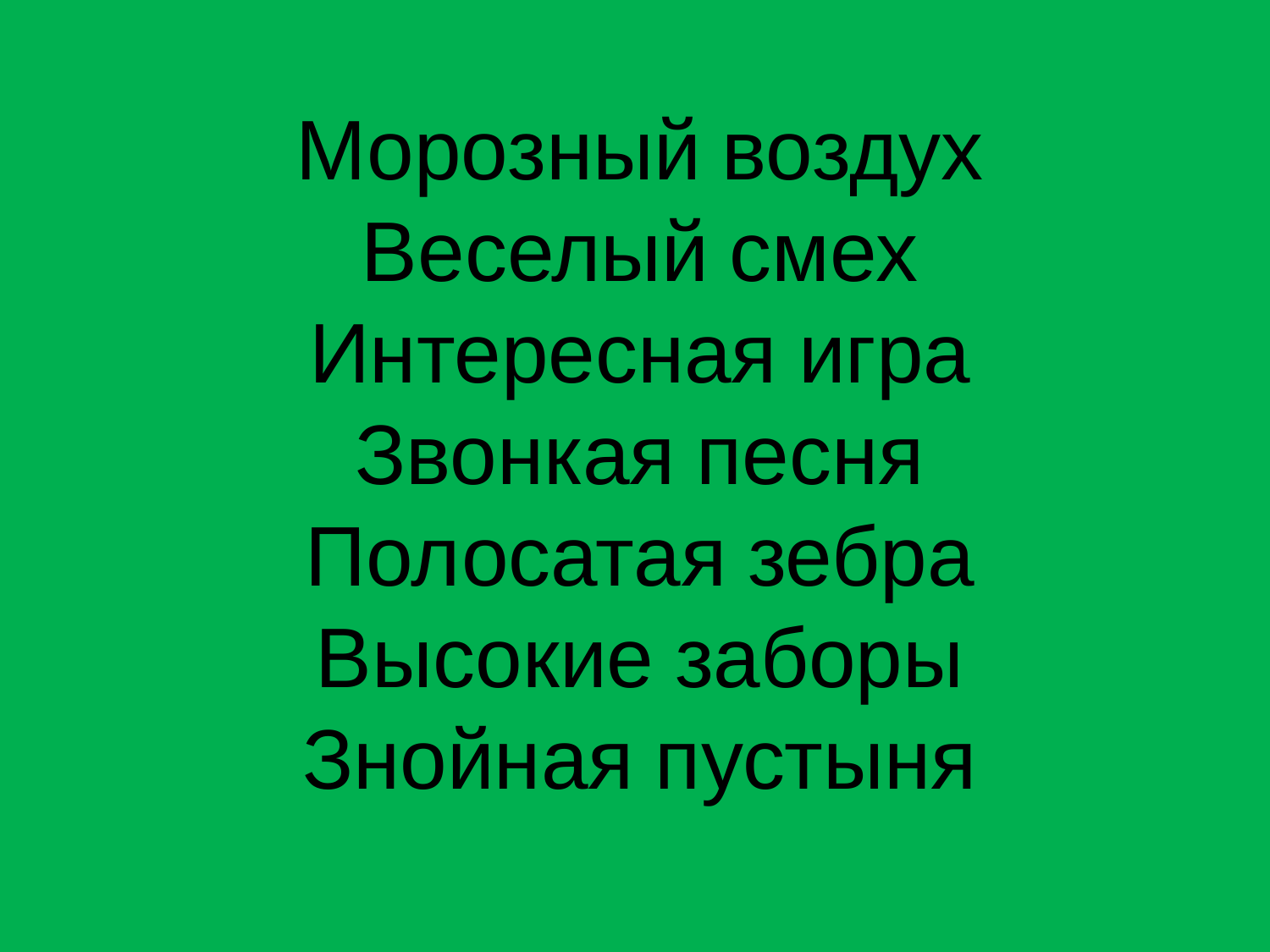

Морозный воздух
Веселый смех
Интересная игра
Звонкая песня
Полосатая зебра
Высокие заборы
Знойная пустыня